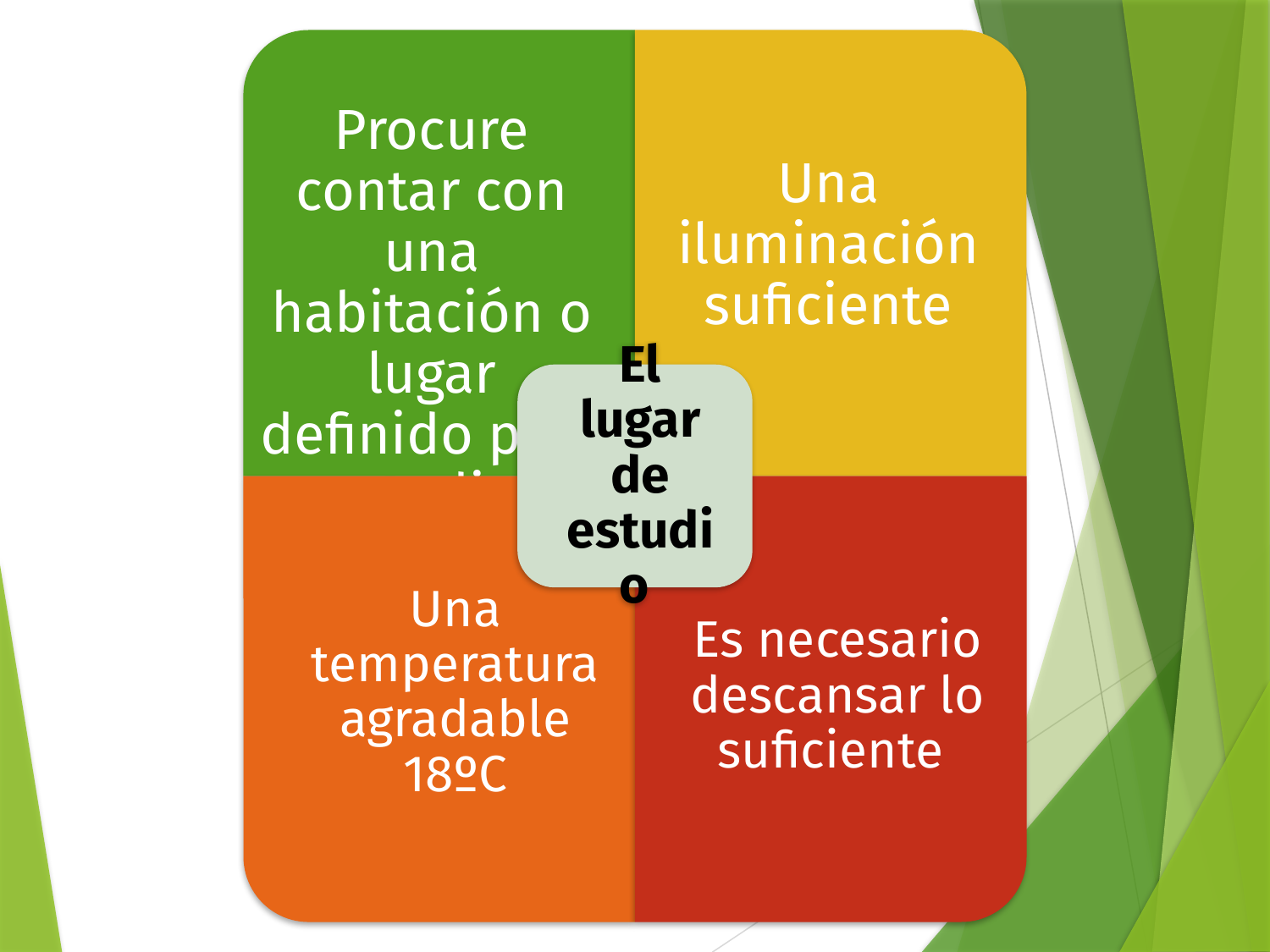

Procure contar con una habitación o lugar definido para estudiar
Una iluminación suficiente
Una temperatura agradable 18ºC
Es necesario descansar lo suficiente
El lugar de estudio